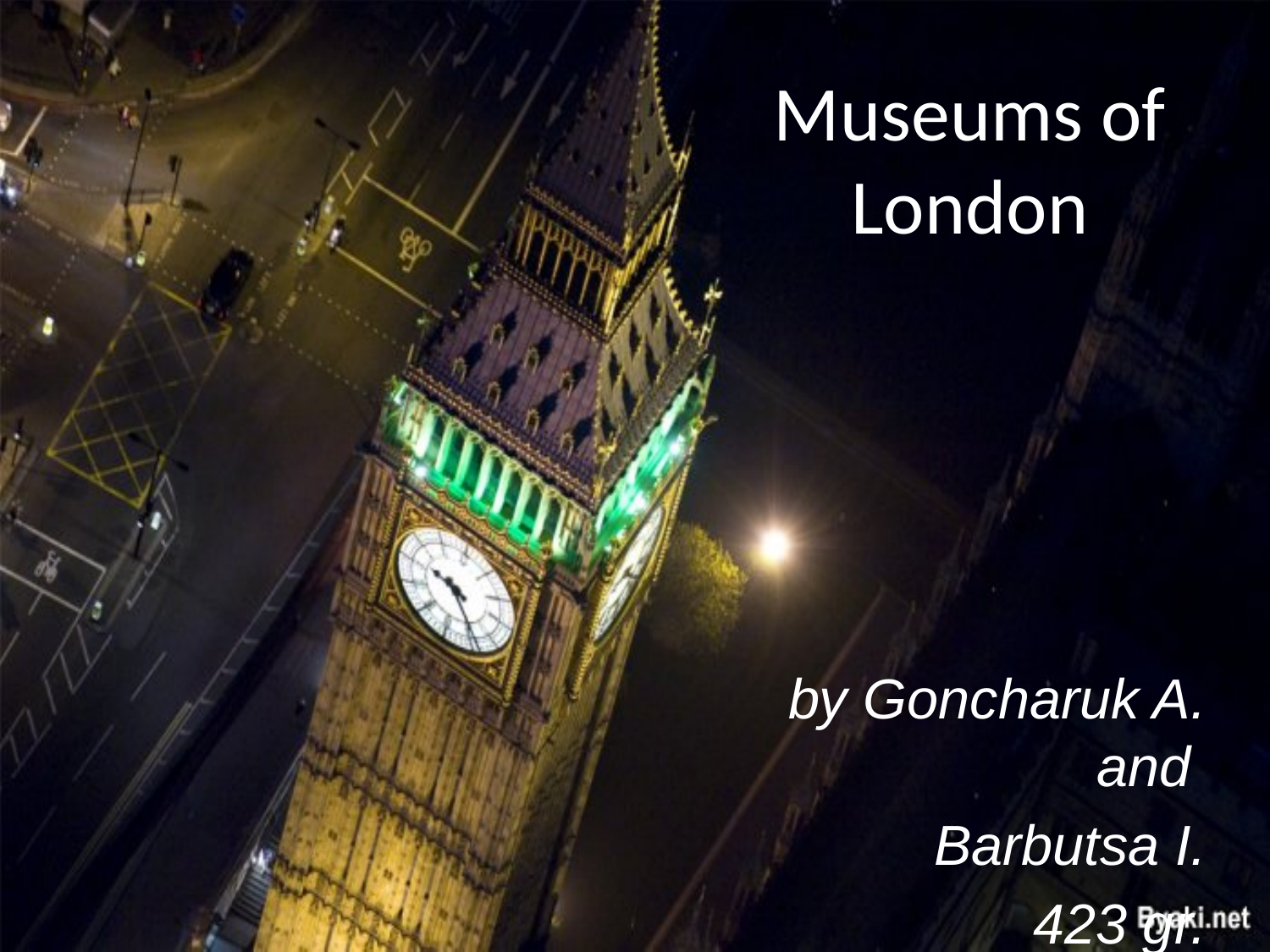

# Museums of London
by Goncharuk A. and
Barbutsa I.
423 gr.